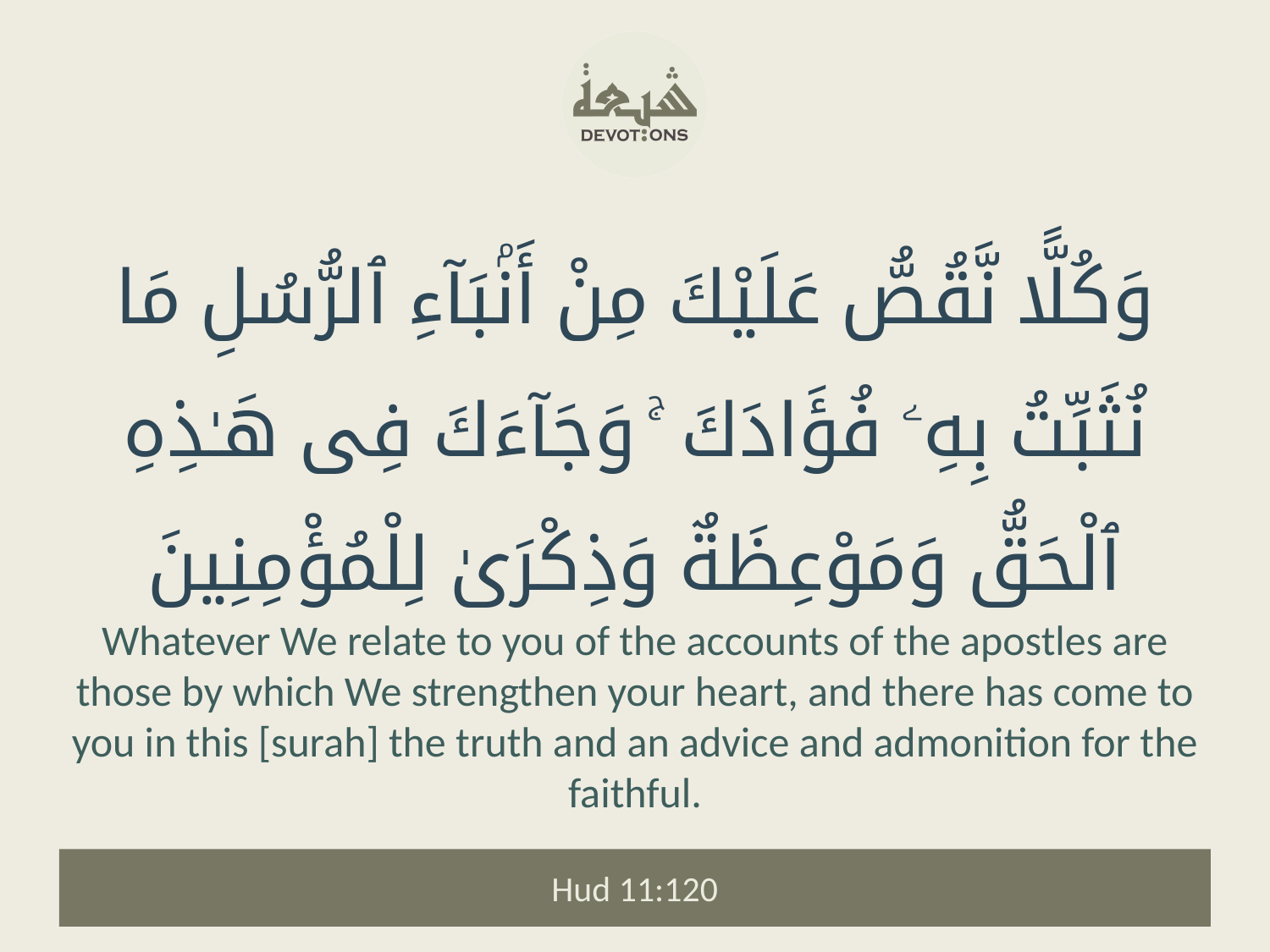

وَكُلًّا نَّقُصُّ عَلَيْكَ مِنْ أَنۢبَآءِ ٱلرُّسُلِ مَا نُثَبِّتُ بِهِۦ فُؤَادَكَ ۚ وَجَآءَكَ فِى هَـٰذِهِ ٱلْحَقُّ وَمَوْعِظَةٌ وَذِكْرَىٰ لِلْمُؤْمِنِينَ
Whatever We relate to you of the accounts of the apostles are those by which We strengthen your heart, and there has come to you in this [surah] the truth and an advice and admonition for the faithful.
Hud 11:120